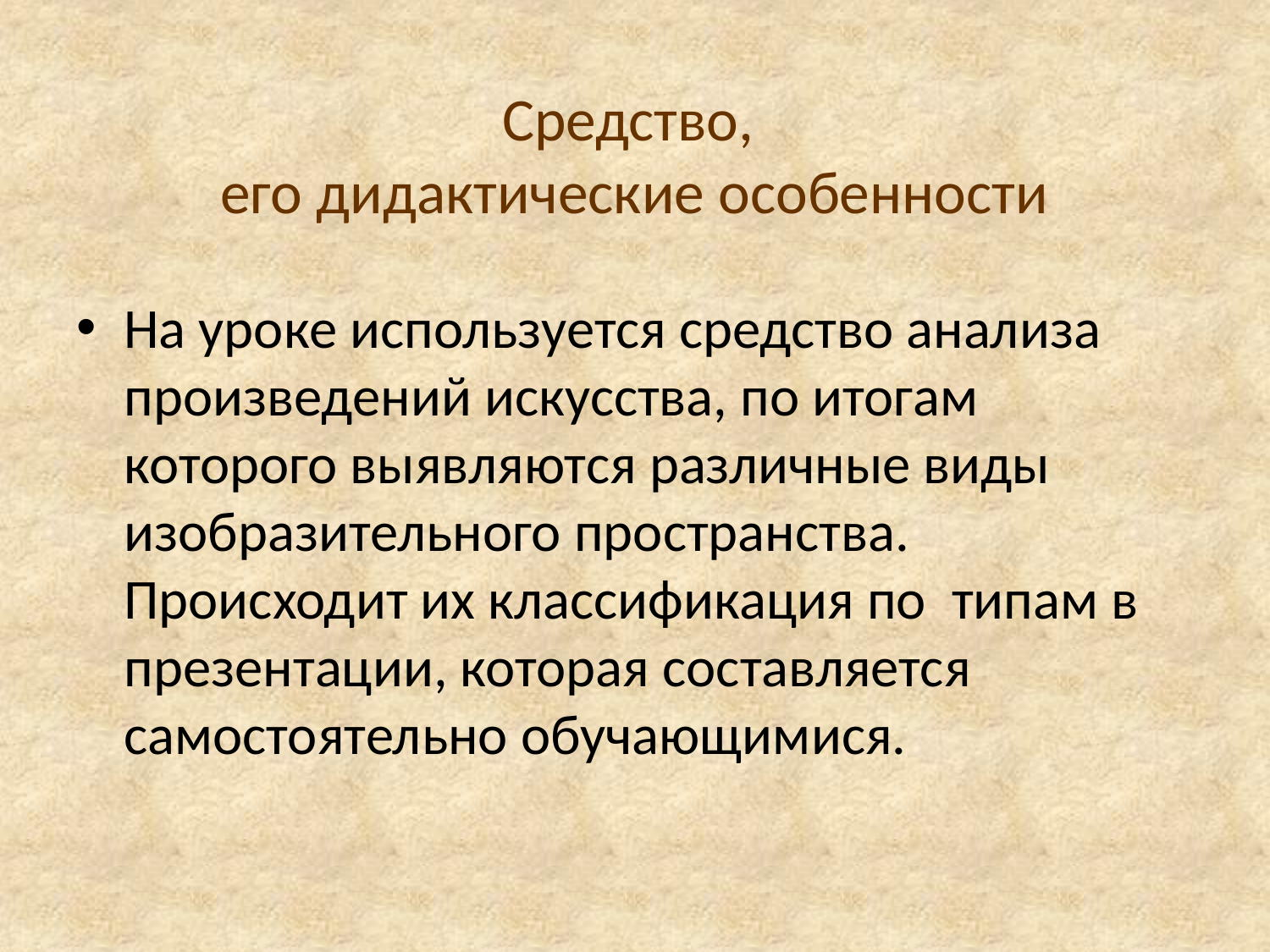

# Средство, его дидактические особенности
На уроке используется средство анализа произведений искусства, по итогам которого выявляются различные виды изобразительного пространства. Происходит их классификация по  типам в  презентации, которая составляется самостоятельно обучающимися.